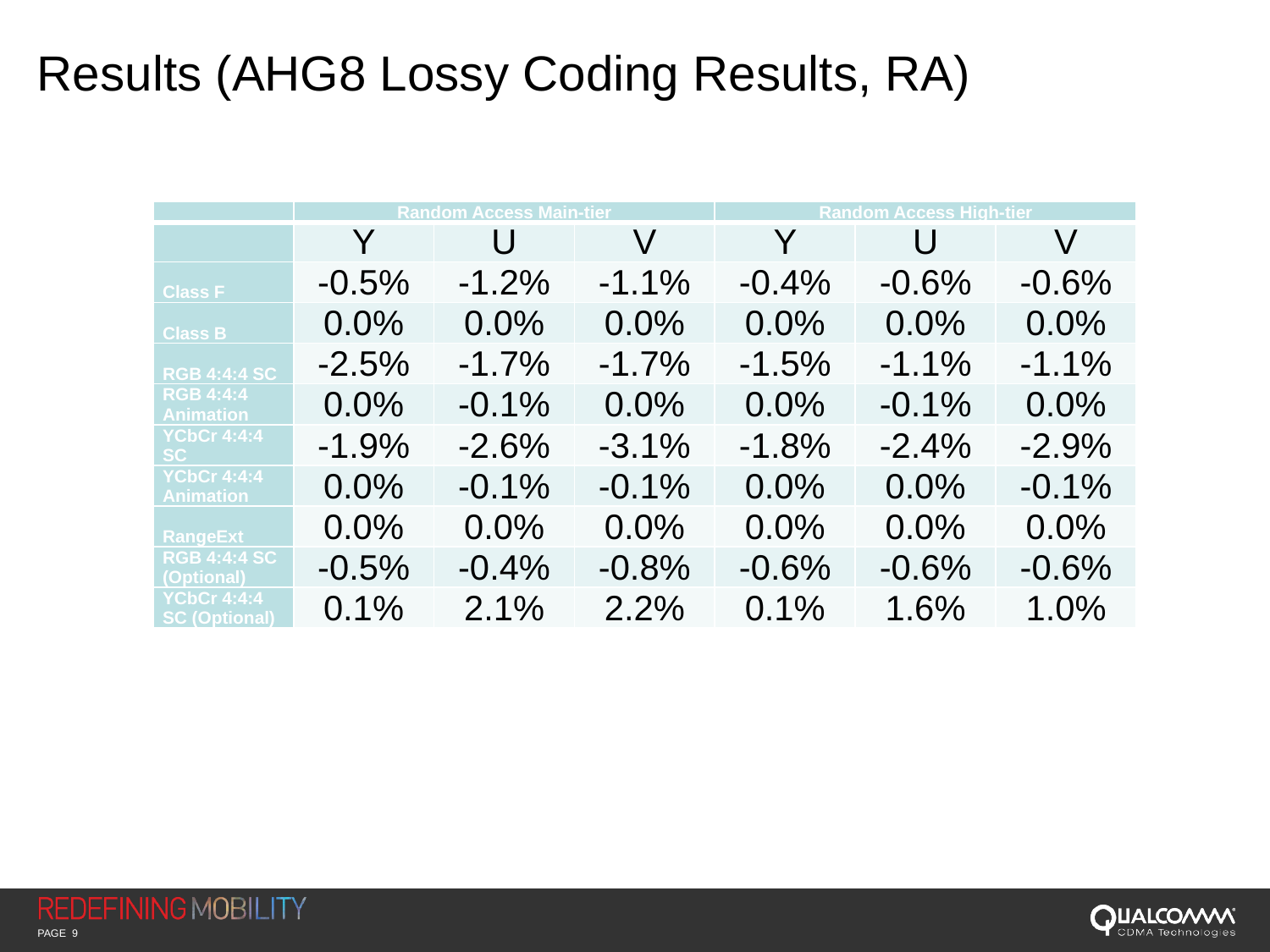

# Results (AHG8 Lossy Coding Results, RA)
|  | Random Access Main-tier |  |  | Random Access High-tier |  |  |
| --- | --- | --- | --- | --- | --- | --- |
|  | Y | U | V | Y | U | V |
| Class F | -0.5% | -1.2% | -1.1% | -0.4% | -0.6% | -0.6% |
| Class B | 0.0% | 0.0% | 0.0% | 0.0% | 0.0% | 0.0% |
| RGB 4:4:4 SC | -2.5% | -1.7% | -1.7% | -1.5% | -1.1% | -1.1% |
| RGB 4:4:4 Animation | 0.0% | -0.1% | 0.0% | 0.0% | -0.1% | 0.0% |
| YCbCr 4:4:4 SC | -1.9% | -2.6% | -3.1% | -1.8% | -2.4% | -2.9% |
| YCbCr 4:4:4 Animation | 0.0% | -0.1% | -0.1% | 0.0% | 0.0% | -0.1% |
| RangeExt | 0.0% | 0.0% | 0.0% | 0.0% | 0.0% | 0.0% |
| RGB 4:4:4 SC (Optional) | -0.5% | -0.4% | -0.8% | -0.6% | -0.6% | -0.6% |
| YCbCr 4:4:4 SC (Optional) | 0.1% | 2.1% | 2.2% | 0.1% | 1.6% | 1.0% |